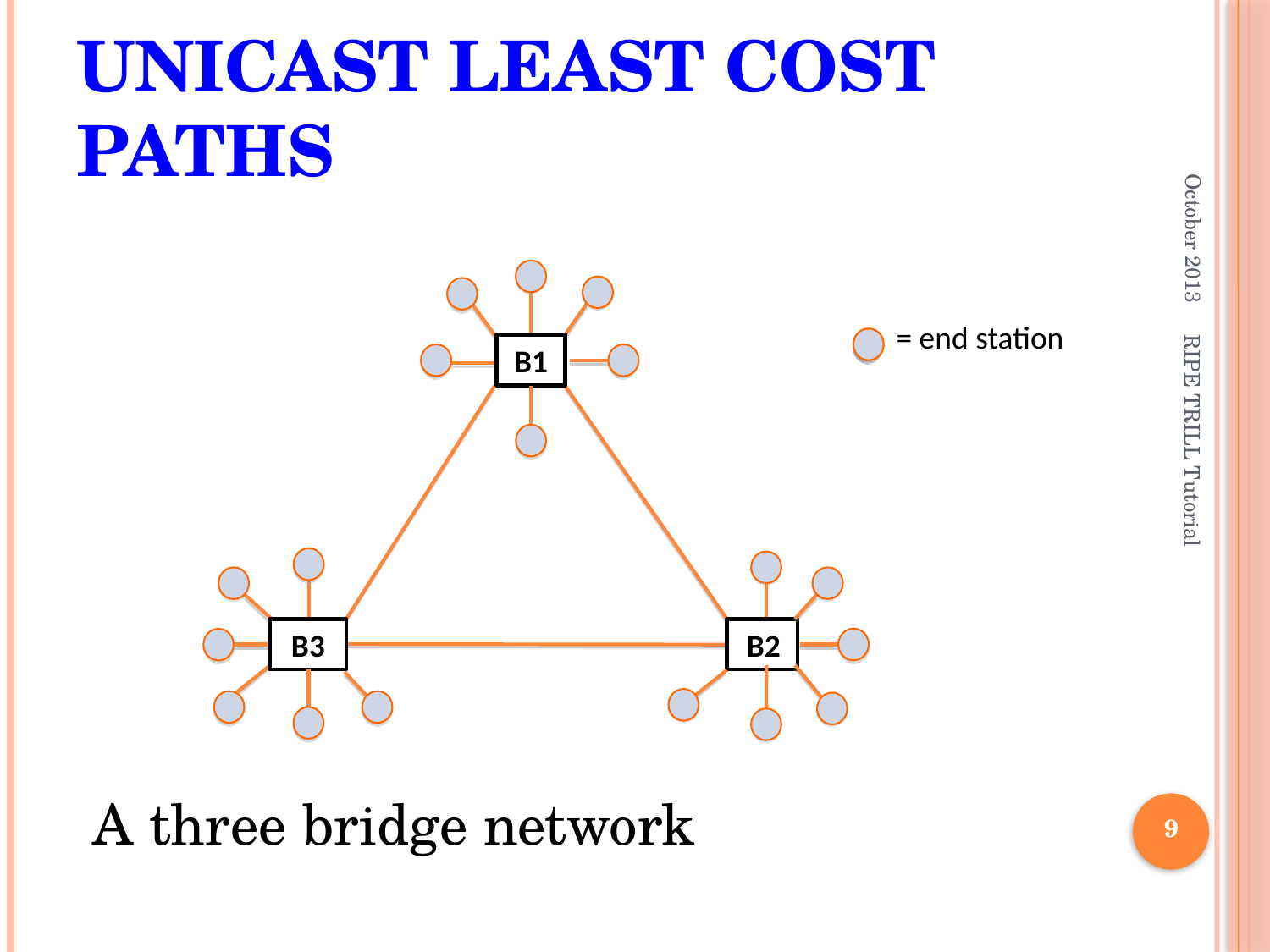

# Unicast Least Cost Paths
October 2013

= end station

B1

RIPE TRILL Tutorial

B3
 B2

A three bridge network
9